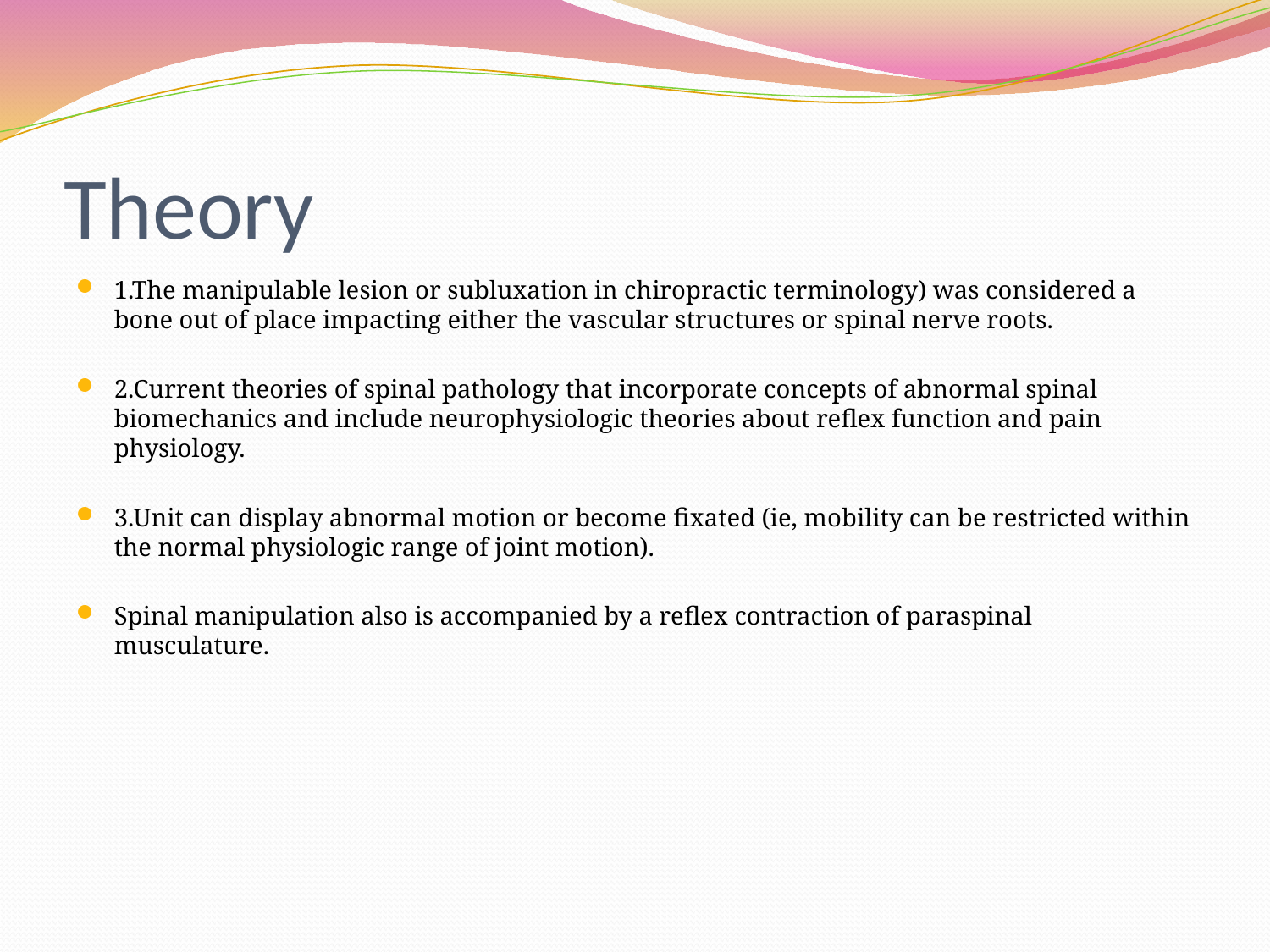

# Theory
1.The manipulable lesion or subluxation in chiropractic terminology) was considered a bone out of place impacting either the vascular structures or spinal nerve roots.

2.Current theories of spinal pathology that incorporate concepts of abnormal spinal biomechanics and include neurophysiologic theories about reflex function and pain physiology.

3.Unit can display abnormal motion or become fixated (ie, mobility can be restricted within the normal physiologic range of joint motion).

Spinal manipulation also is accompanied by a reflex contraction of paraspinal musculature.